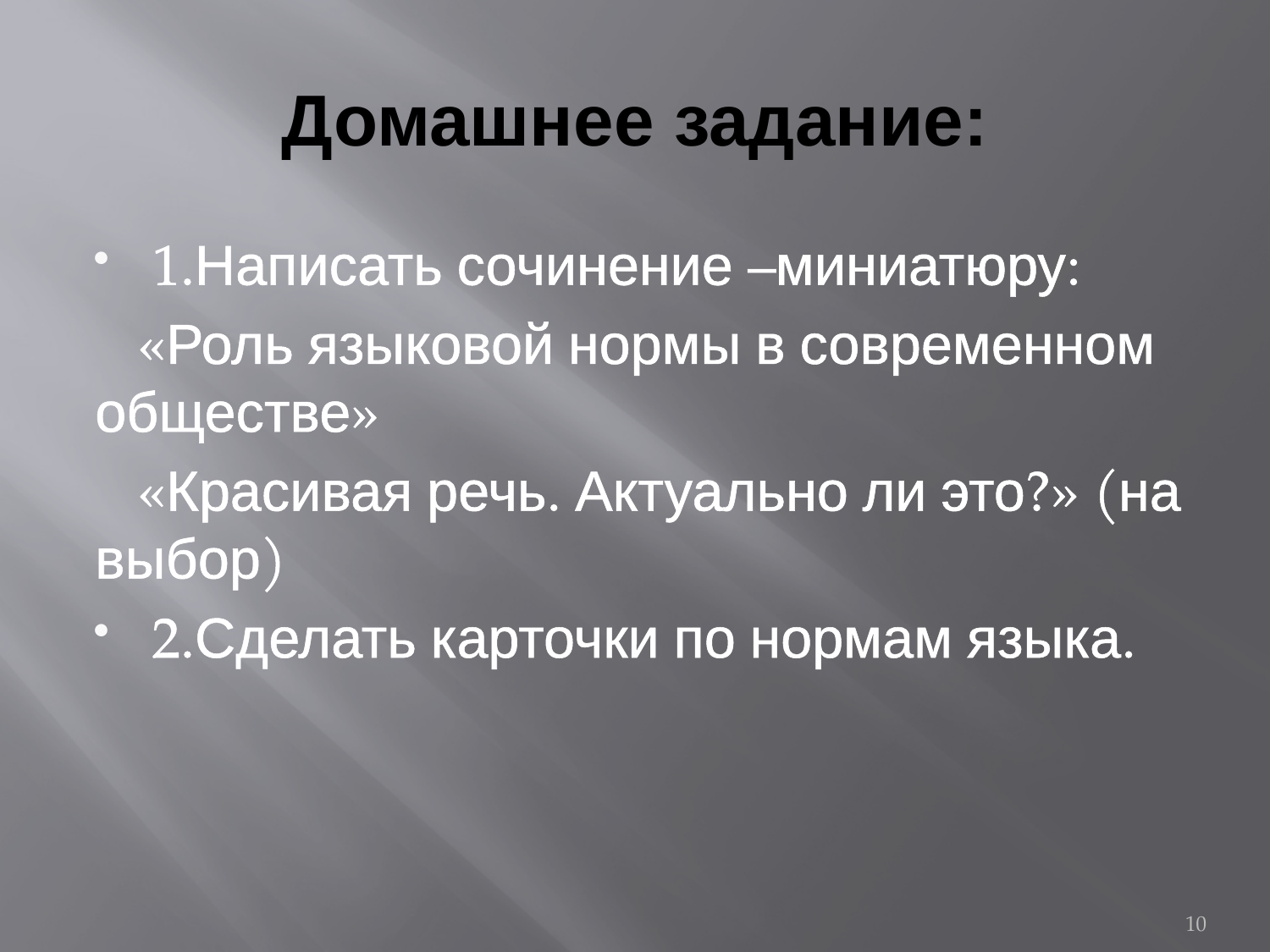

# Домашнее задание:
1.Написать сочинение –миниатюру:
   «Роль языковой нормы в современном обществе»
   «Красивая речь. Актуально ли это?» (на выбор)
2.Сделать карточки по нормам языка.

10